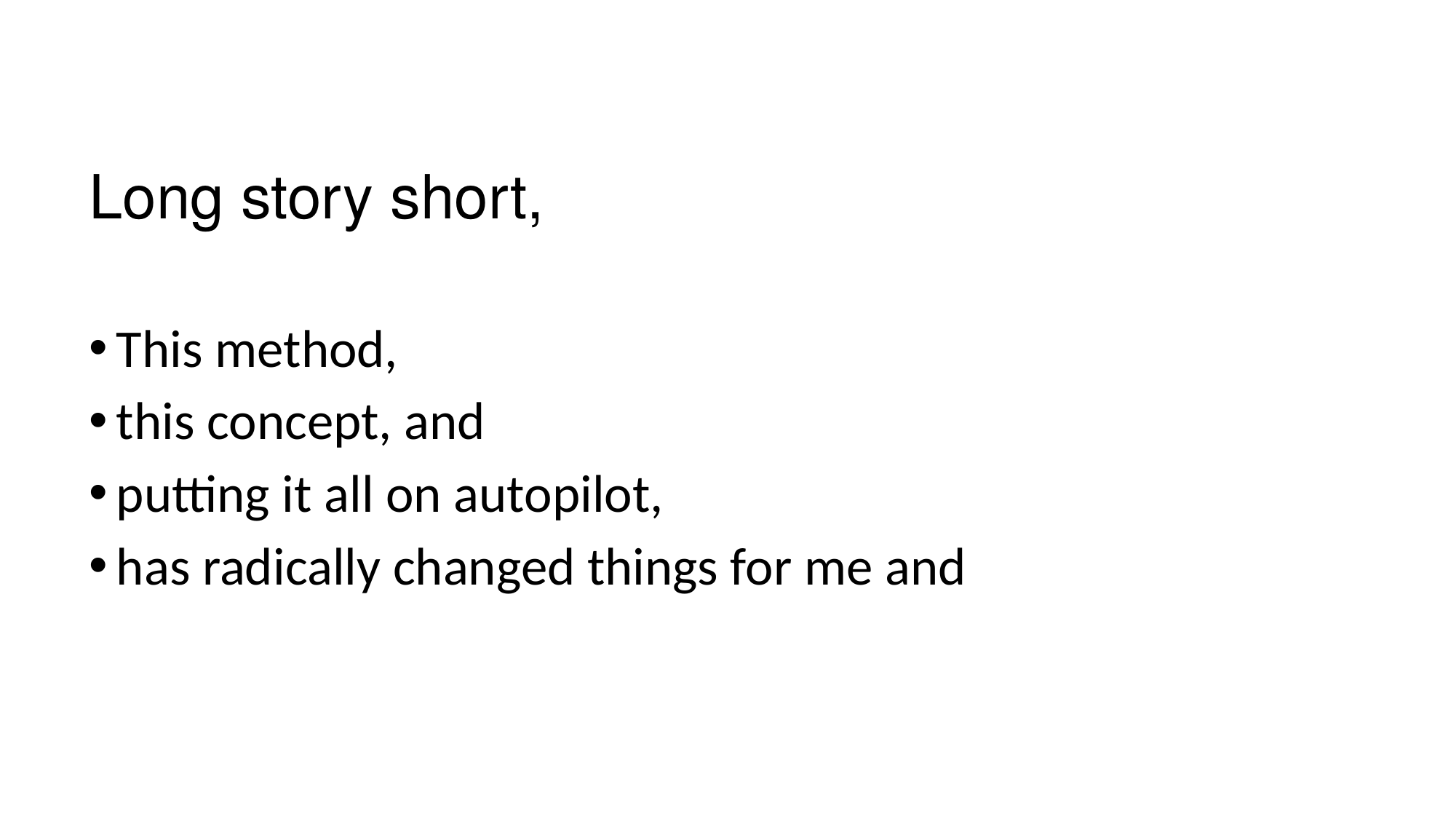

# Long story short,
This method,
this concept, and
putting it all on autopilot,
has radically changed things for me and